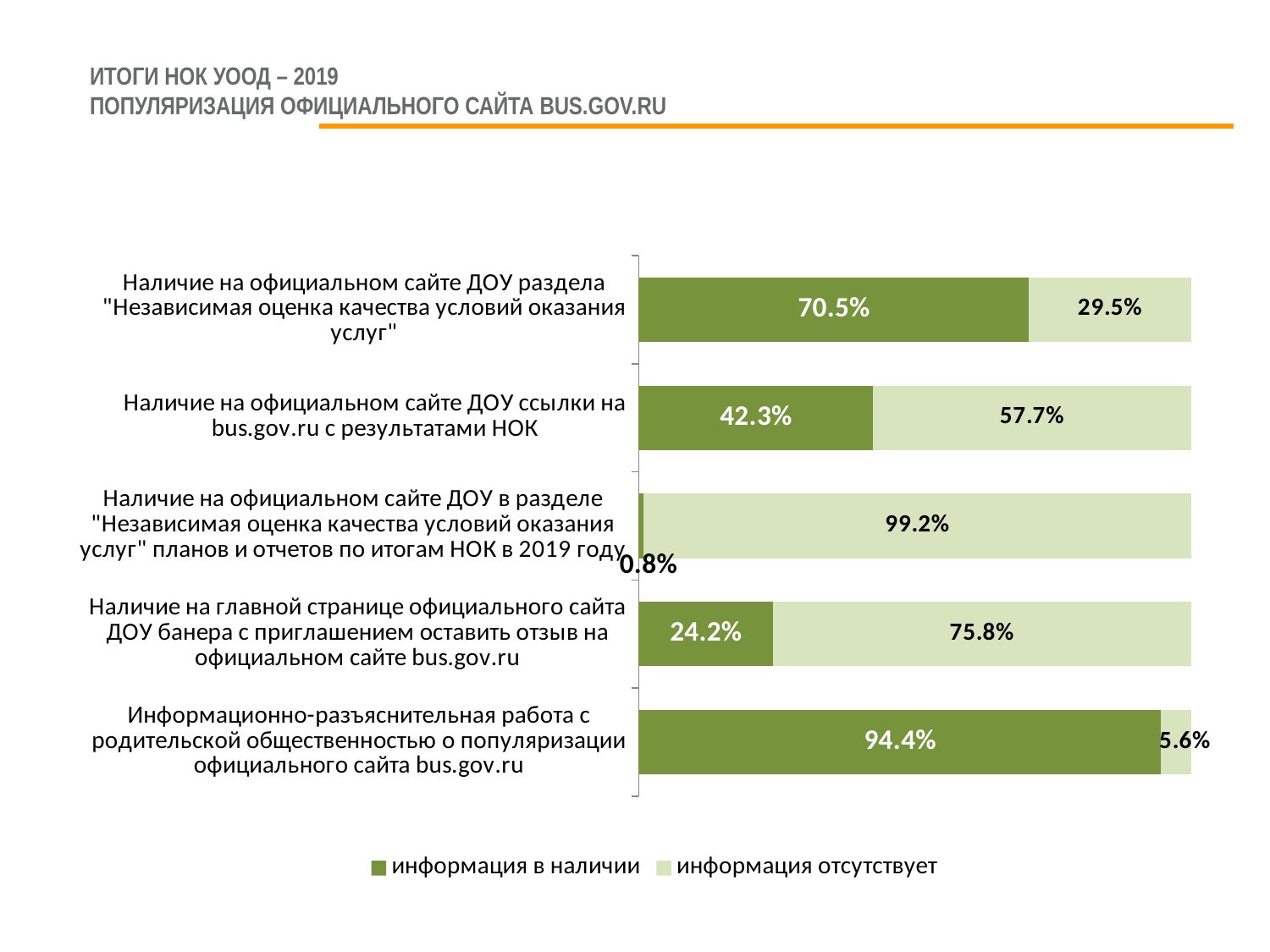

# ИТОГИ НОК УООД – 2019 популяризация официального сайта bus.gov.ru

### Chart

| Category | информация в наличии | информация отсутствует |
|---|---|---|
| Наличие на официальном сайте ДОУ раздела "Независимая оценка качества условий оказания услуг" | 0.7053872053872053 | 0.2946127946127946 |
| Наличие на официальном сайте ДОУ ссылки на bus.gov.ru с результатами НОК | 0.4234006734006734 | 0.5765993265993266 |
| Наличие на официальном сайте ДОУ в разделе "Независимая оценка качества условий оказания услуг" планов и отчетов по итогам НОК в 2019 году | 0.008417508417508417 | 0.9915824915824916 |
| Наличие на главной странице официального сайта ДОУ банера с приглашением оставить отзыв на официальном сайте bus.gov.ru | 0.24242424242424243 | 0.7575757575757576 |
| Информационно-разъяснительная работа с родительской общественностью о популяризации официального сайта bus.gov.ru | 0.9444444444444444 | 0.05555555555555555 |